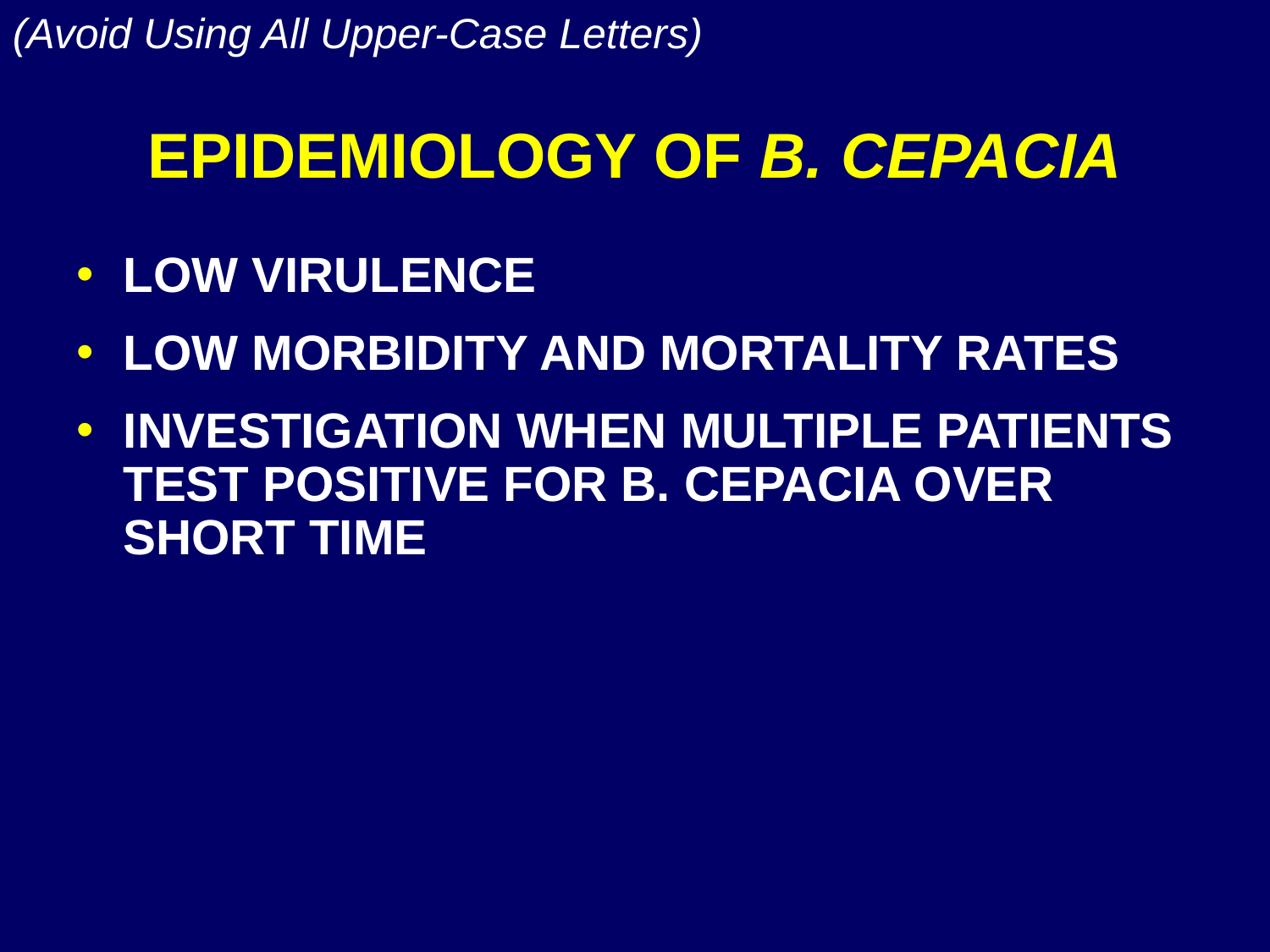

(Avoid Using All Upper-Case Letters)
# EPIDEMIOLOGY OF B. CEPACIA
LOW VIRULENCE
LOW MORBIDITY AND MORTALITY RATES
INVESTIGATION WHEN MULTIPLE PATIENTS TEST POSITIVE FOR B. CEPACIA OVER SHORT TIME